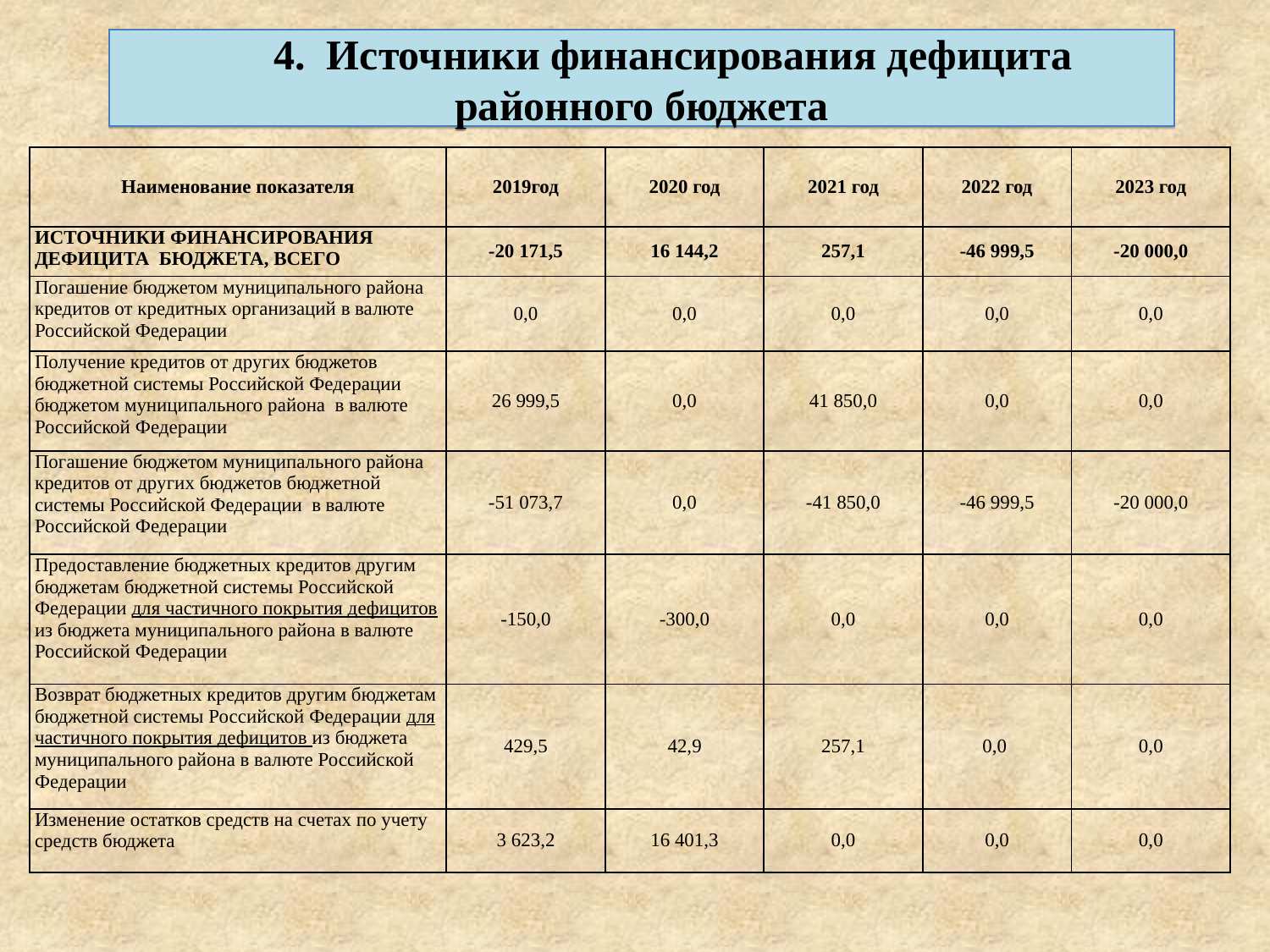

4.  Источники финансирования дефицита районного бюджета

| Наименование показателя | 2019год | 2020 год | 2021 год | 2022 год | 2023 год |
| --- | --- | --- | --- | --- | --- |
| ИСТОЧНИКИ ФИНАНСИРОВАНИЯ ДЕФИЦИТА БЮДЖЕТА, ВСЕГО | -20 171,5 | 16 144,2 | 257,1 | -46 999,5 | -20 000,0 |
| Погашение бюджетом муниципального района кредитов от кредитных организаций в валюте Российской Федерации | 0,0 | 0,0 | 0,0 | 0,0 | 0,0 |
| Получение кредитов от других бюджетов бюджетной системы Российской Федерации бюджетом муниципального района в валюте Российской Федерации | 26 999,5 | 0,0 | 41 850,0 | 0,0 | 0,0 |
| Погашение бюджетом муниципального района кредитов от других бюджетов бюджетной системы Российской Федерации в валюте Российской Федерации | -51 073,7 | 0,0 | -41 850,0 | -46 999,5 | -20 000,0 |
| Предоставление бюджетных кредитов другим бюджетам бюджетной системы Российской Федерации для частичного покрытия дефицитов из бюджета муниципального района в валюте Российской Федерации | -150,0 | -300,0 | 0,0 | 0,0 | 0,0 |
| Возврат бюджетных кредитов другим бюджетам бюджетной системы Российской Федерации для частичного покрытия дефицитов из бюджета муниципального района в валюте Российской Федерации | 429,5 | 42,9 | 257,1 | 0,0 | 0,0 |
| Изменение остатков средств на счетах по учету средств бюджета | 3 623,2 | 16 401,3 | 0,0 | 0,0 | 0,0 |